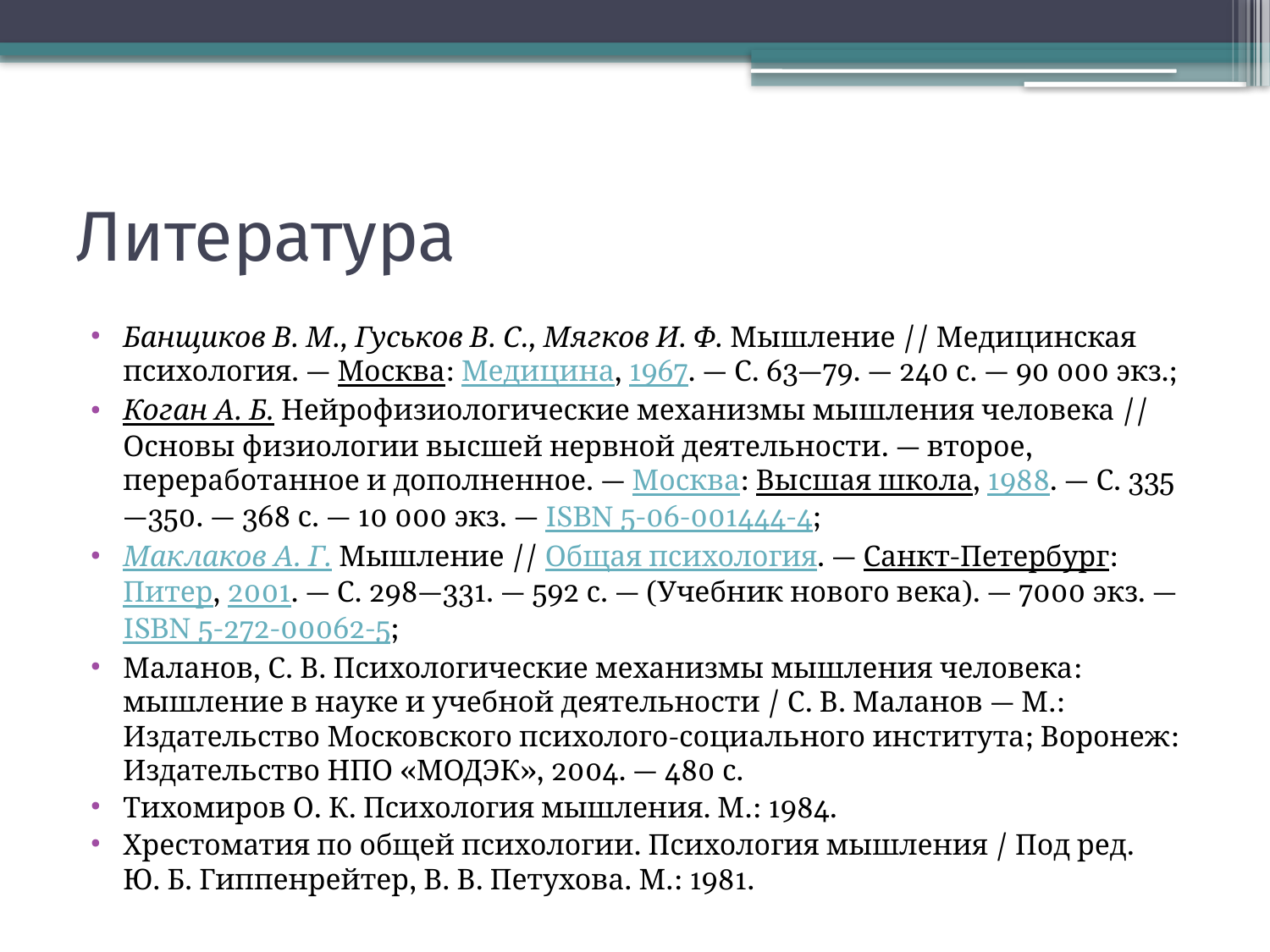

# Литература
Банщиков В. М., Гуськов В. С., Мягков И. Ф. Мышление // Медицинская психология. — Москва: Медицина, 1967. — С. 63—79. — 240 с. — 90 000 экз.;
Коган А. Б. Нейрофизиологические механизмы мышления человека // Основы физиологии высшей нервной деятельности. — второе, переработанное и дополненное. — Москва: Высшая школа, 1988. — С. 335—350. — 368 с. — 10 000 экз. — ISBN 5-06-001444-4;
Маклаков А. Г. Мышление // Общая психология. — Санкт-Петербург: Питер, 2001. — С. 298—331. — 592 с. — (Учебник нового века). — 7000 экз. — ISBN 5-272-00062-5;
Маланов, С. В. Психологические механизмы мышления человека: мышление в науке и учебной деятельности / С. В. Маланов — М.: Издательство Московского психолого-социального института; Воронеж: Издательство НПО «МОДЭК», 2004. — 480 с.
Тихомиров О. К. Психология мышления. М.: 1984.
Хрестоматия по общей психологии. Психология мышления / Под ред. Ю. Б. Гиппенрейтер, В. В. Петухова. М.: 1981.